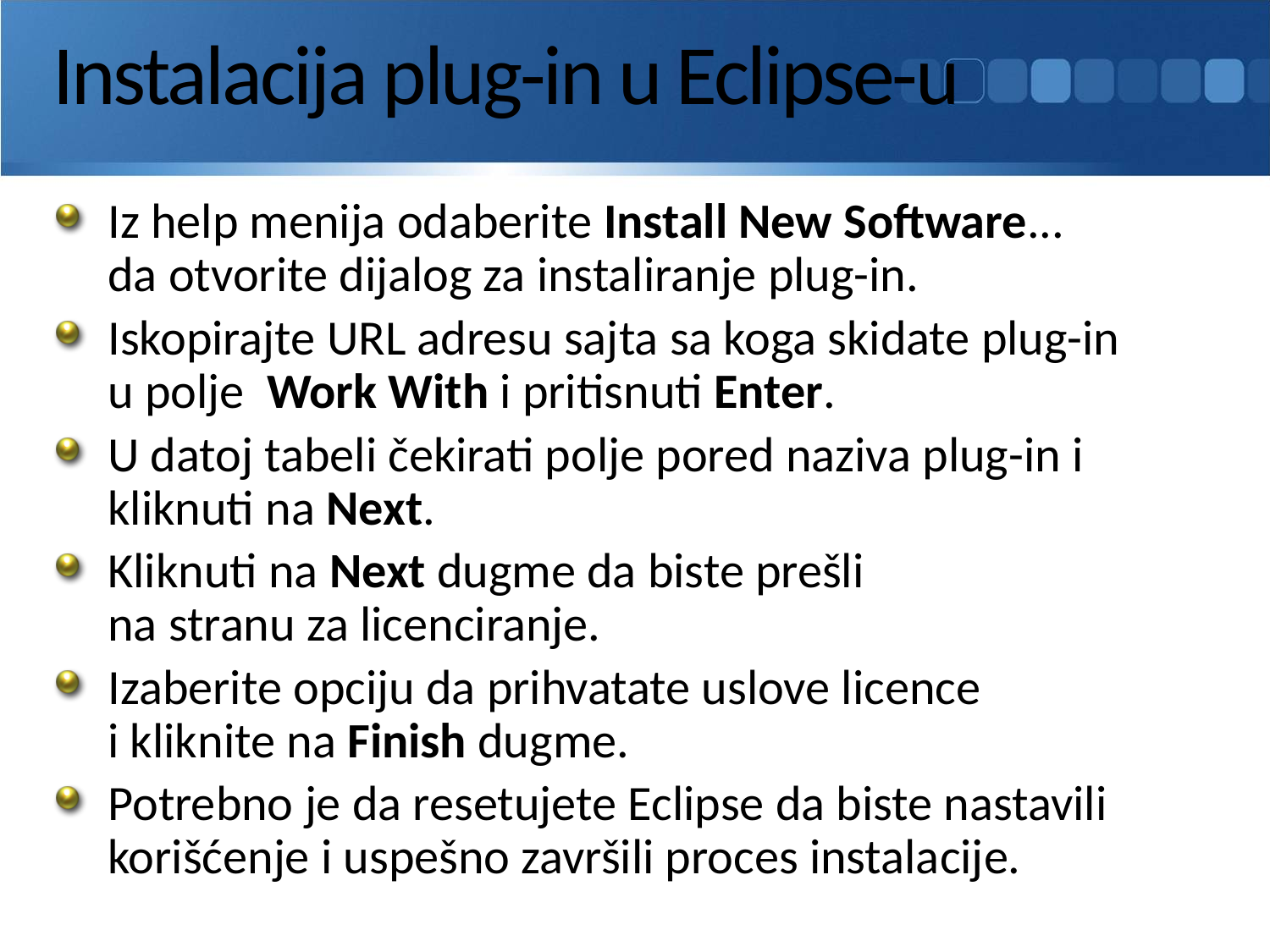

# Instalacija plug-in u Eclipse-u
Iz help menija odaberite Install New Software...
da otvorite dijalog za instaliranje plug-in.
Iskopirajte URL adresu sajta sa koga skidate plug-in
u polje  Work With i pritisnuti Enter.
U datoj tabeli čekirati polje pored naziva plug-in i kliknuti na Next.
Kliknuti na Next dugme da biste prešli
na stranu za licenciranje.
Izaberite opciju da prihvatate uslove licence
i kliknite na Finish dugme.
Potrebno je da resetujete Eclipse da biste nastavili korišćenje i uspešno završili proces instalacije.